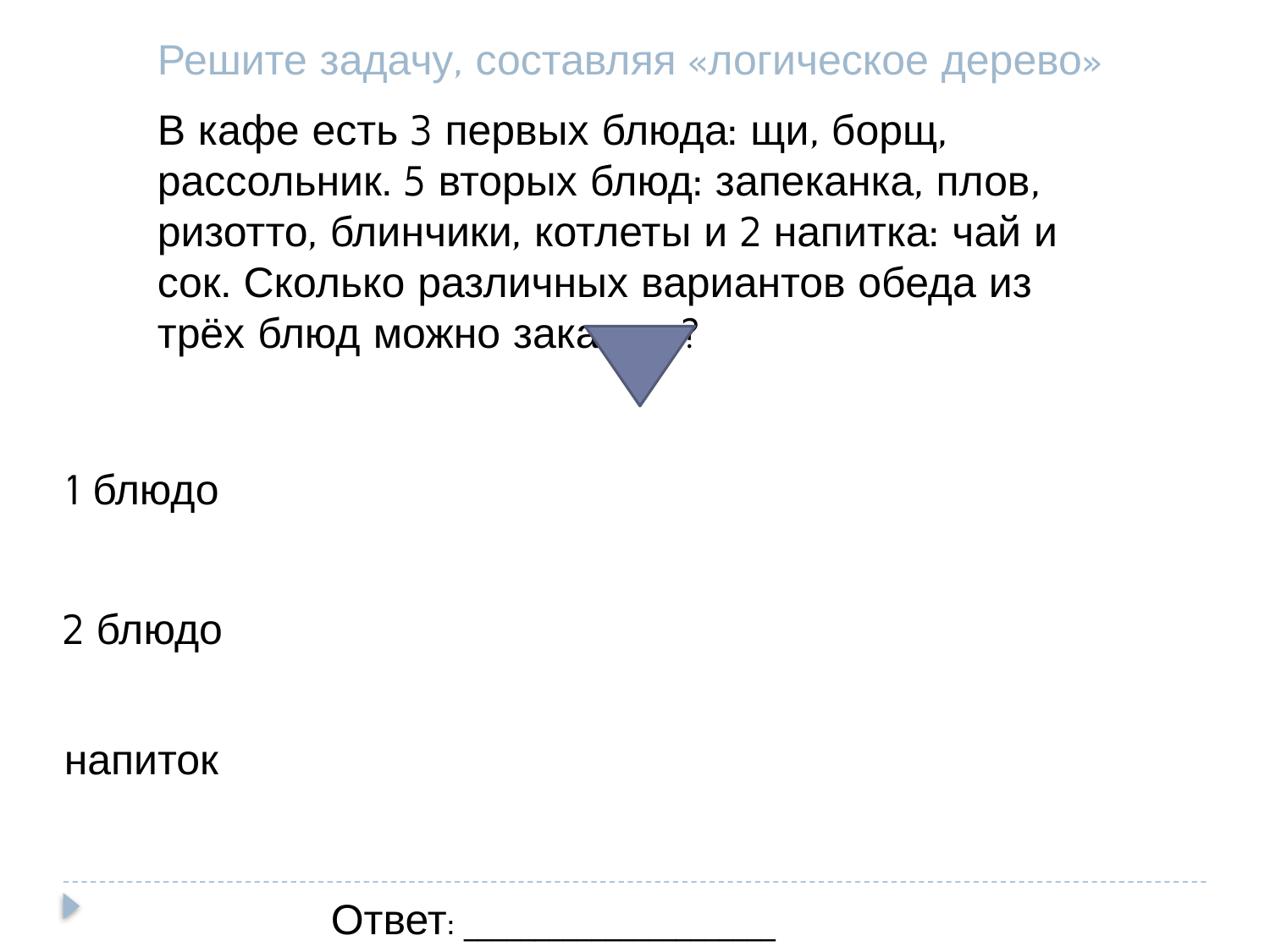

Решите задачу, составляя «логическое дерево»
В кафе есть 3 первых блюда: щи, борщ, рассольник. 5 вторых блюд: запеканка, плов, ризотто, блинчики, котлеты и 2 напитка: чай и сок. Сколько различных вариантов обеда из трёх блюд можно заказать?

1 блюдо
2 блюдо
напиток
Ответ: ______________________